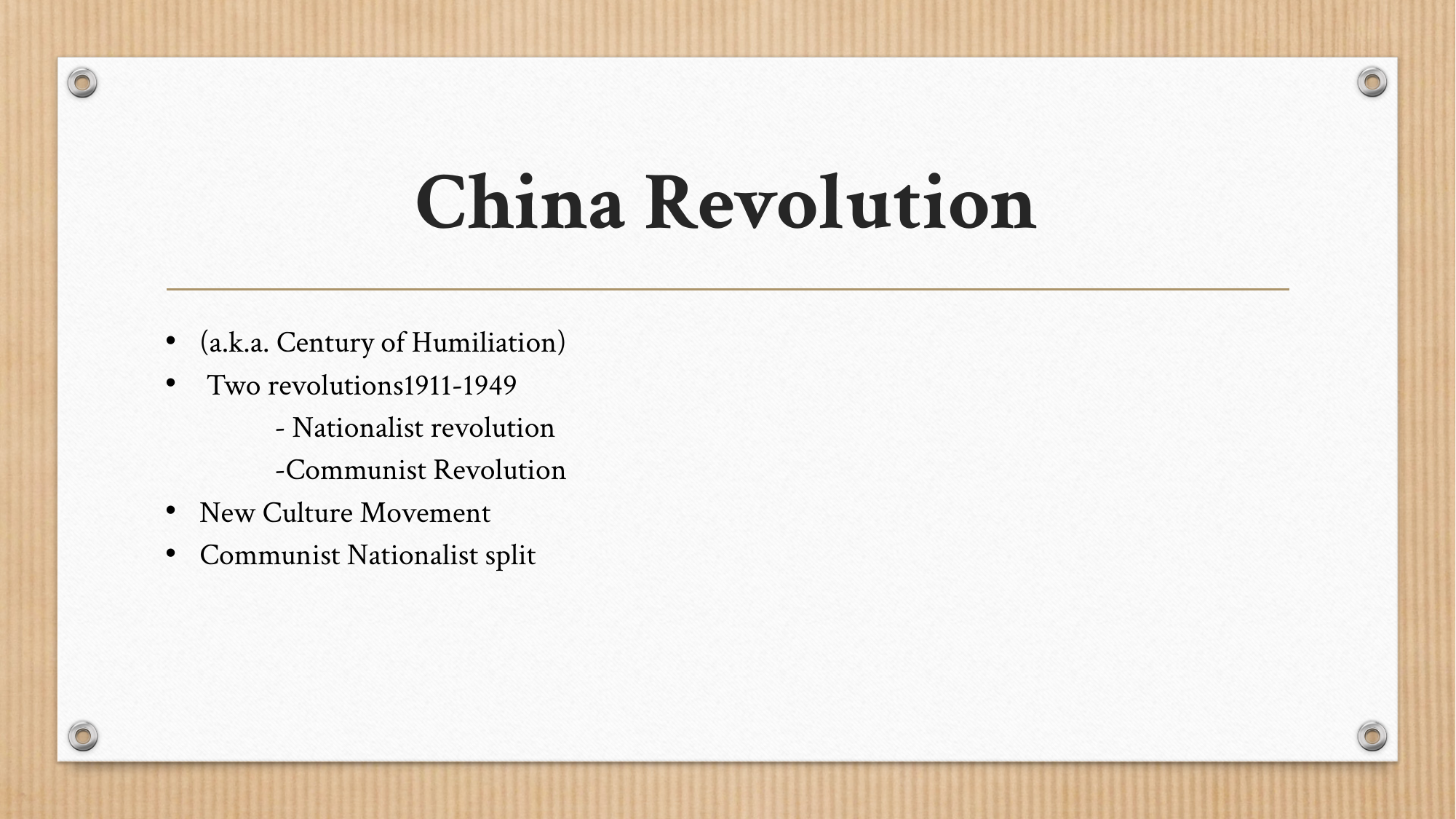

# China Revolution
(a.k.a. Century of Humiliation)
 Two revolutions1911-1949
	- Nationalist revolution
	-Communist Revolution
New Culture Movement
Communist Nationalist split